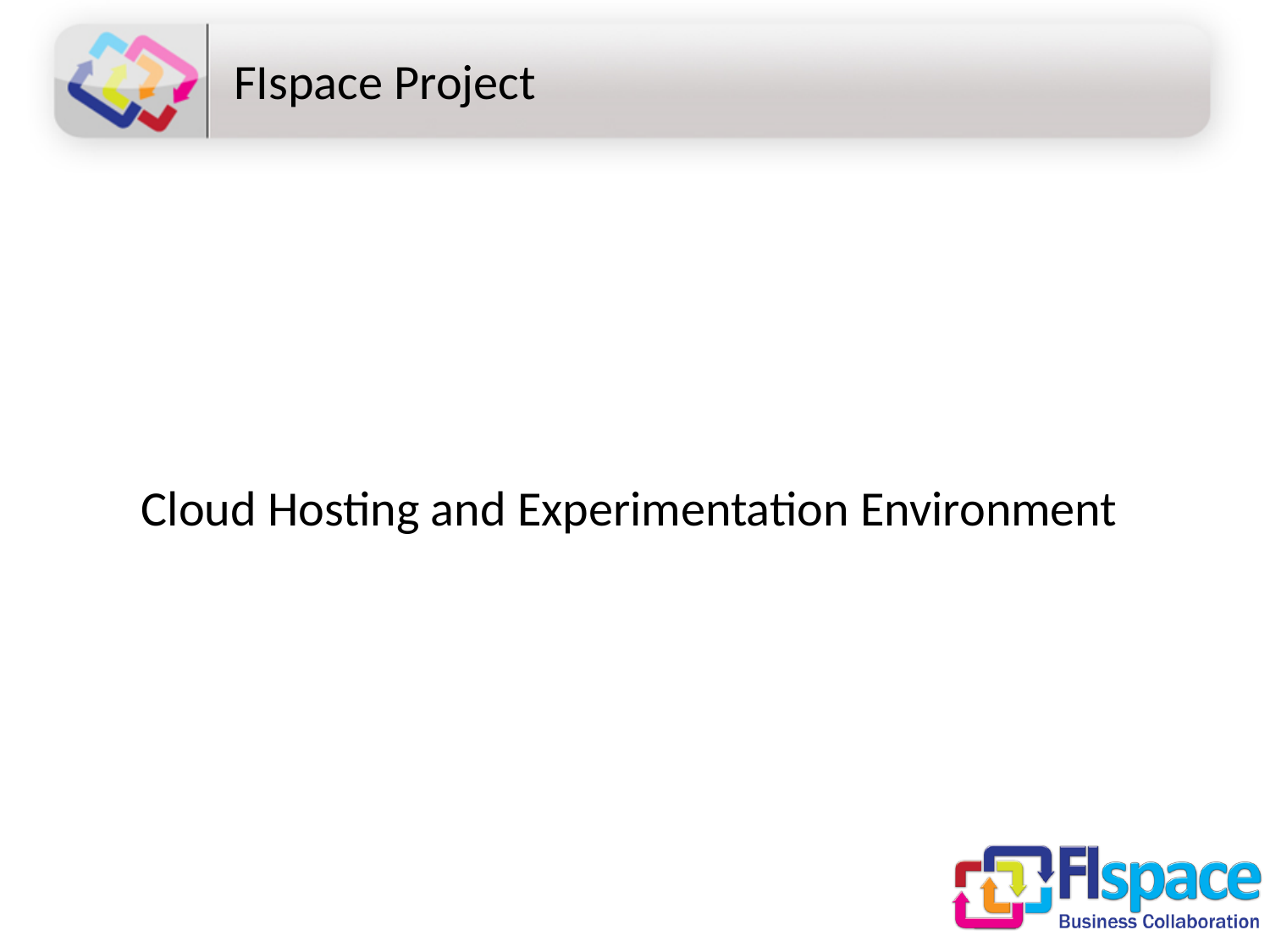

# FIspace Project
Cloud Hosting and Experimentation Environment